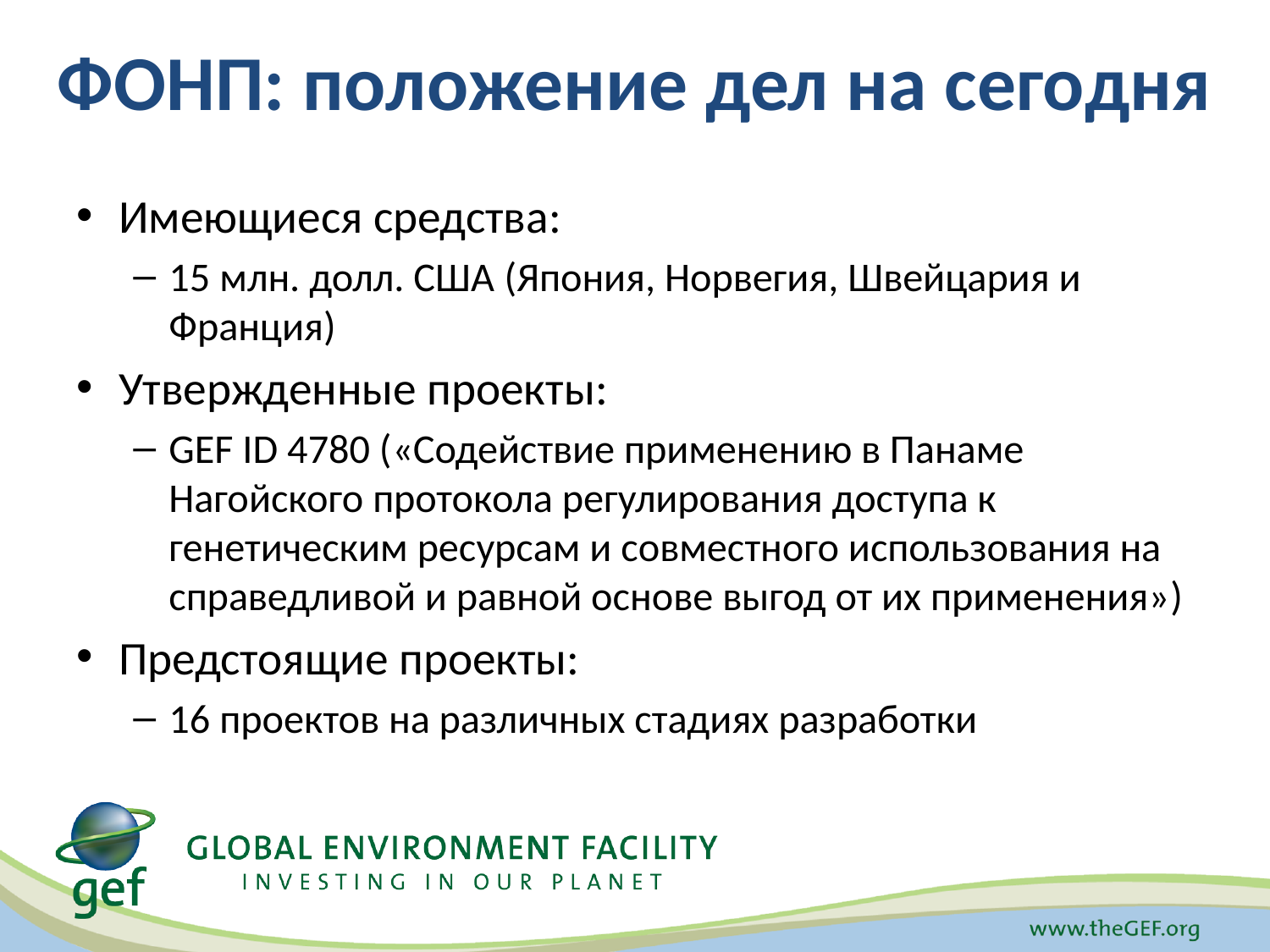

# ФОНП: положение дел на сегодня
Имеющиеся средства:
15 млн. долл. США (Япония, Норвегия, Швейцария и Франция)
Утвержденные проекты:
GEF ID 4780 («Содействие применению в Панаме Нагойского протокола регулирования доступа к генетическим ресурсам и совместного использования на справедливой и равной основе выгод от их применения»)
Предстоящие проекты:
16 проектов на различных стадиях разработки